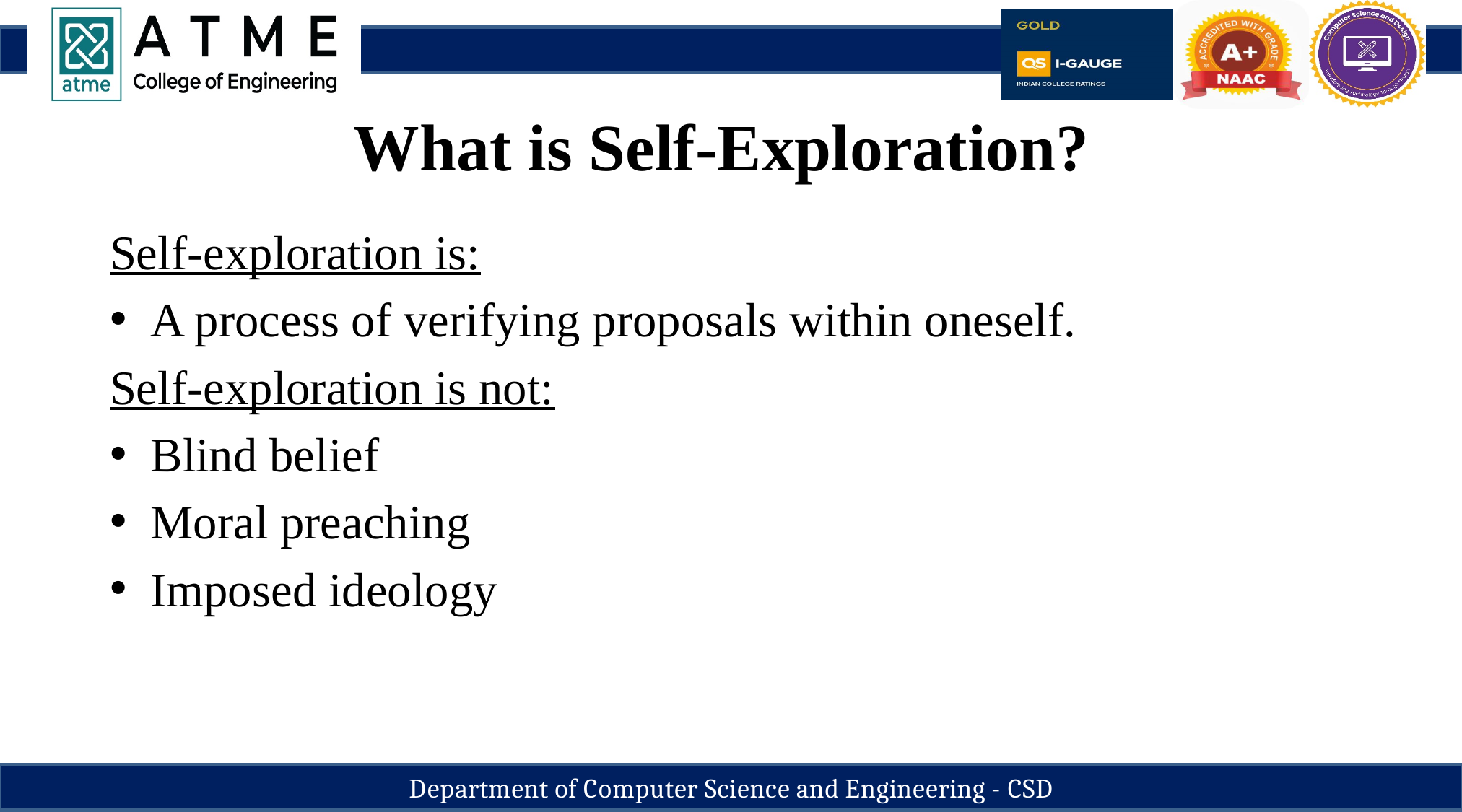

16
What is Self-Exploration?
Self-exploration is:
A process of verifying proposals within oneself.
Self-exploration is not:
Blind belief
Moral preaching
Imposed ideology

Department of Computer Science and Engineering - CSD